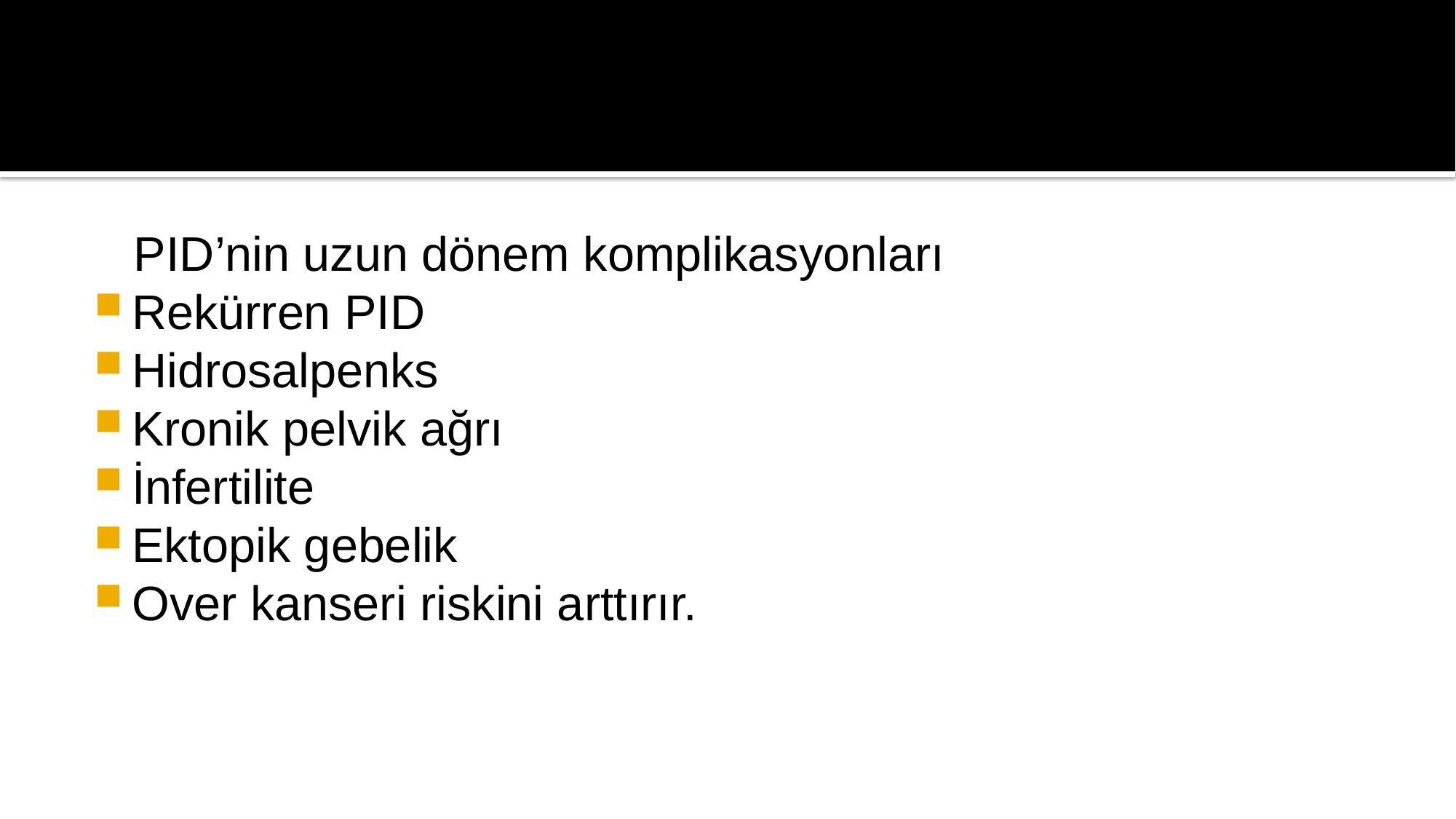

PID’nin uzun dönem komplikasyonları
Rekürren PID
Hidrosalpenks
Kronik pelvik ağrı
İnfertilite
Ektopik gebelik
Over kanseri riskini arttırır.